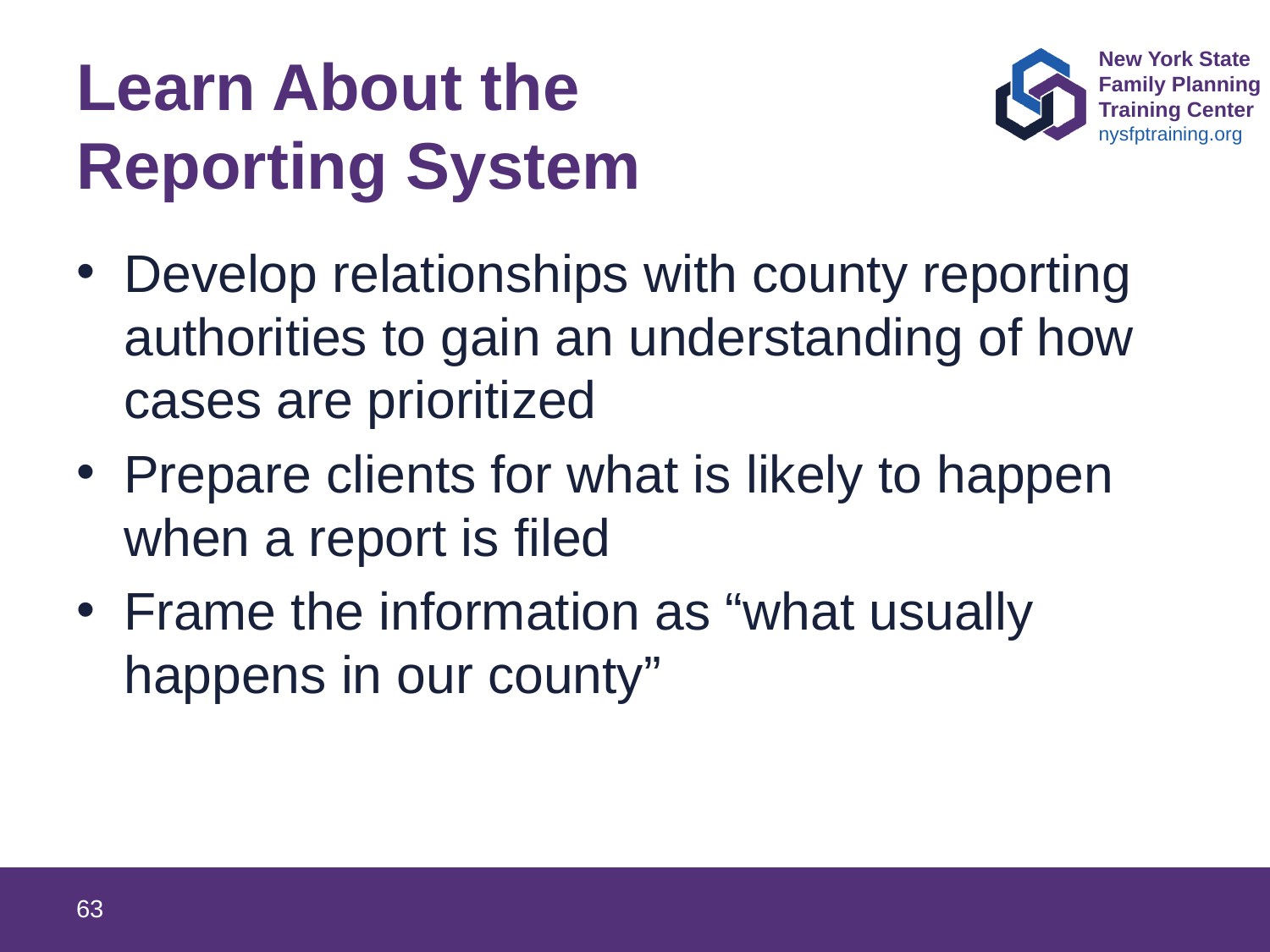

# Learn About the Reporting System
Develop relationships with county reporting authorities to gain an understanding of how cases are prioritized
Prepare clients for what is likely to happen when a report is filed
Frame the information as “what usually happens in our county”
63